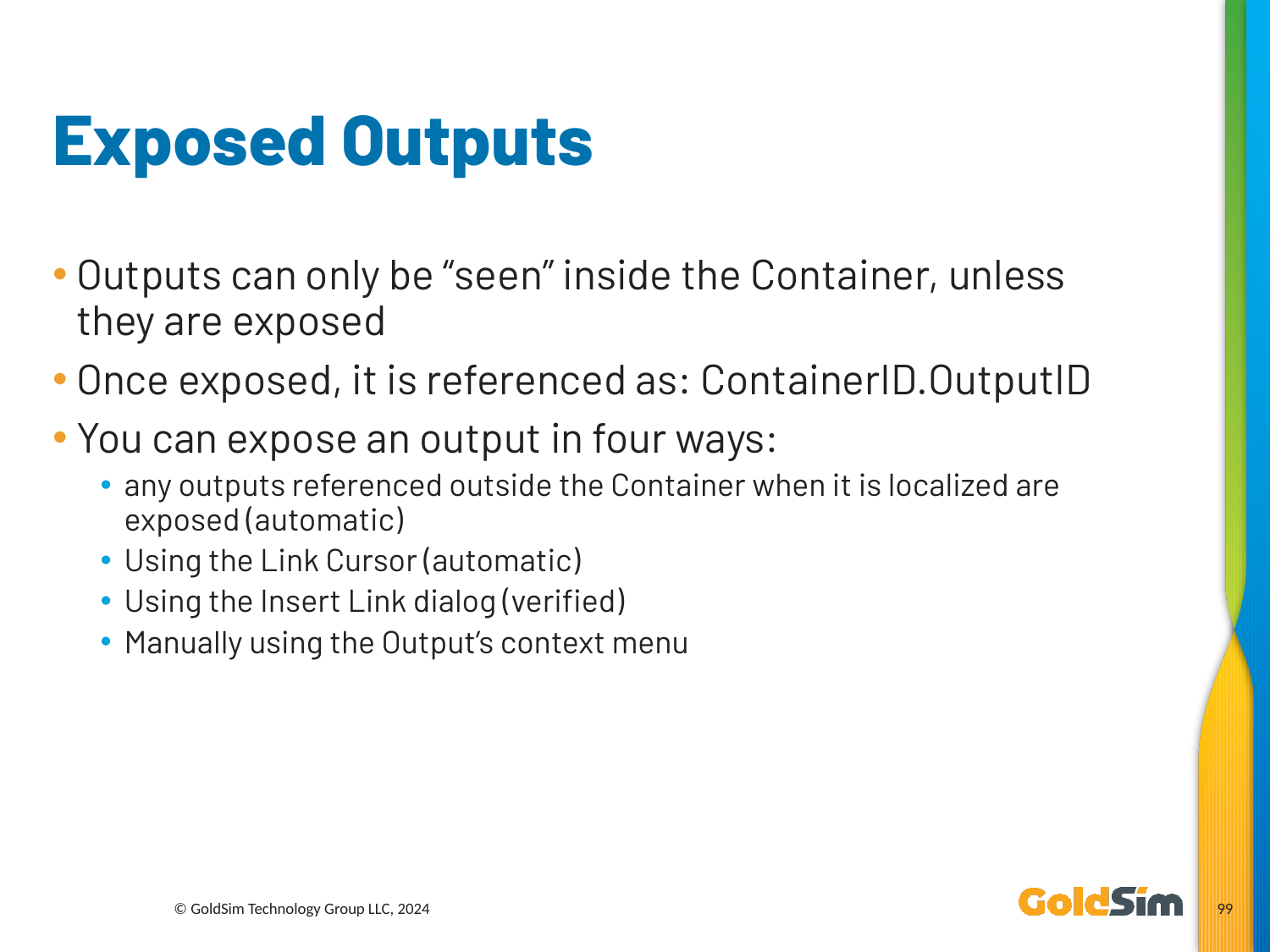

# Exposed Outputs
Outputs can only be “seen” inside the Container, unless they are exposed
Once exposed, it is referenced as: ContainerID.OutputID
You can expose an output in four ways:
any outputs referenced outside the Container when it is localized are exposed (automatic)
Using the Link Cursor (automatic)
Using the Insert Link dialog (verified)
Manually using the Output’s context menu

© GoldSim Technology Group LLC, 2024
99